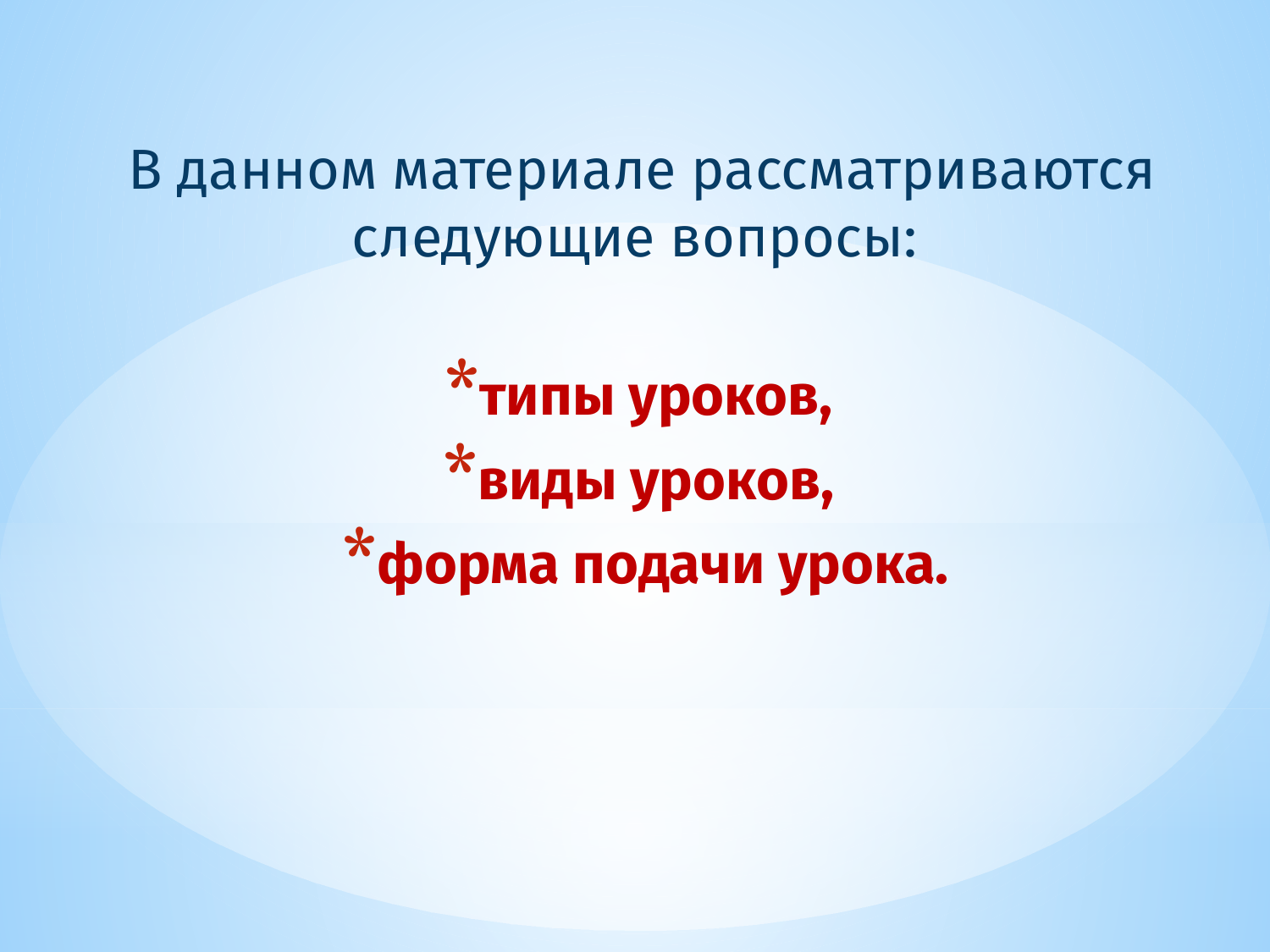

В данном материале рассматриваются следующие вопросы:

типы уроков,
виды уроков,
форма подачи урока.